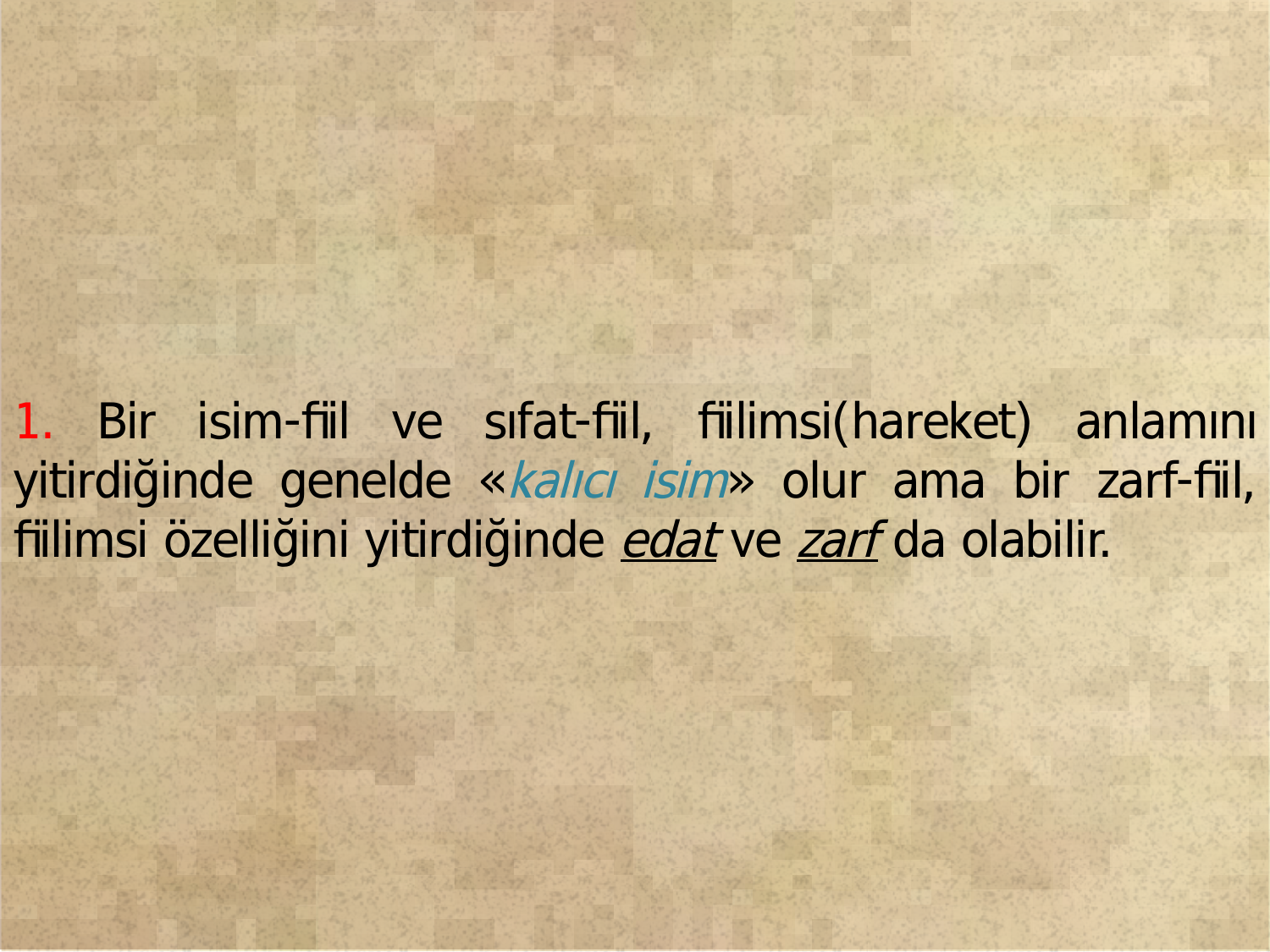

1. Bir isim-fiil ve sıfat-fiil, fiilimsi(hareket) anlamını yitirdiğinde genelde «kalıcı isim» olur ama bir zarf-fiil, fiilimsi özelliğini yitirdiğinde edat ve zarf da olabilir.